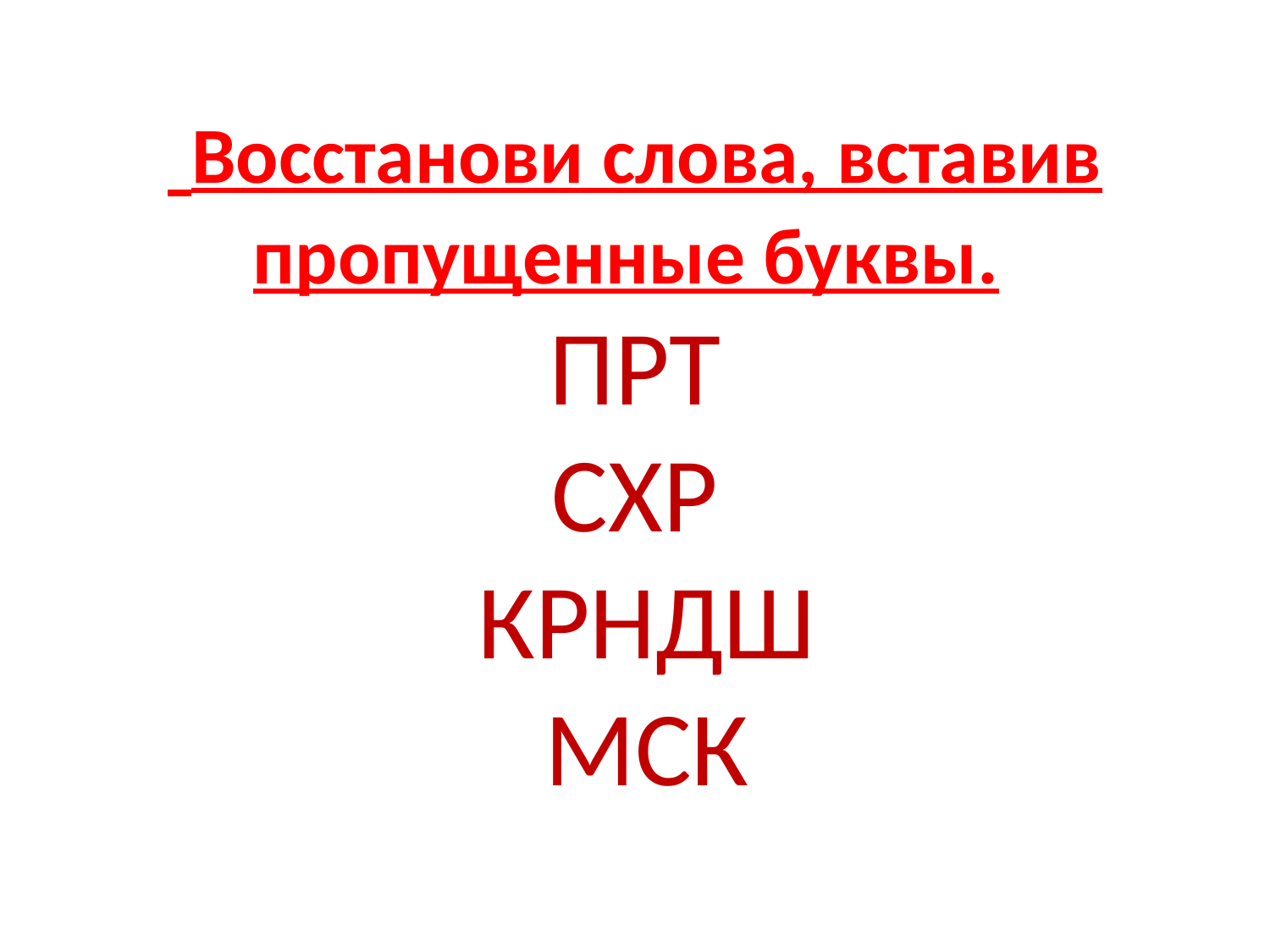

# Восстанови слова, вставив пропущенные буквы. ПРТ СХР КРНДШ МСК